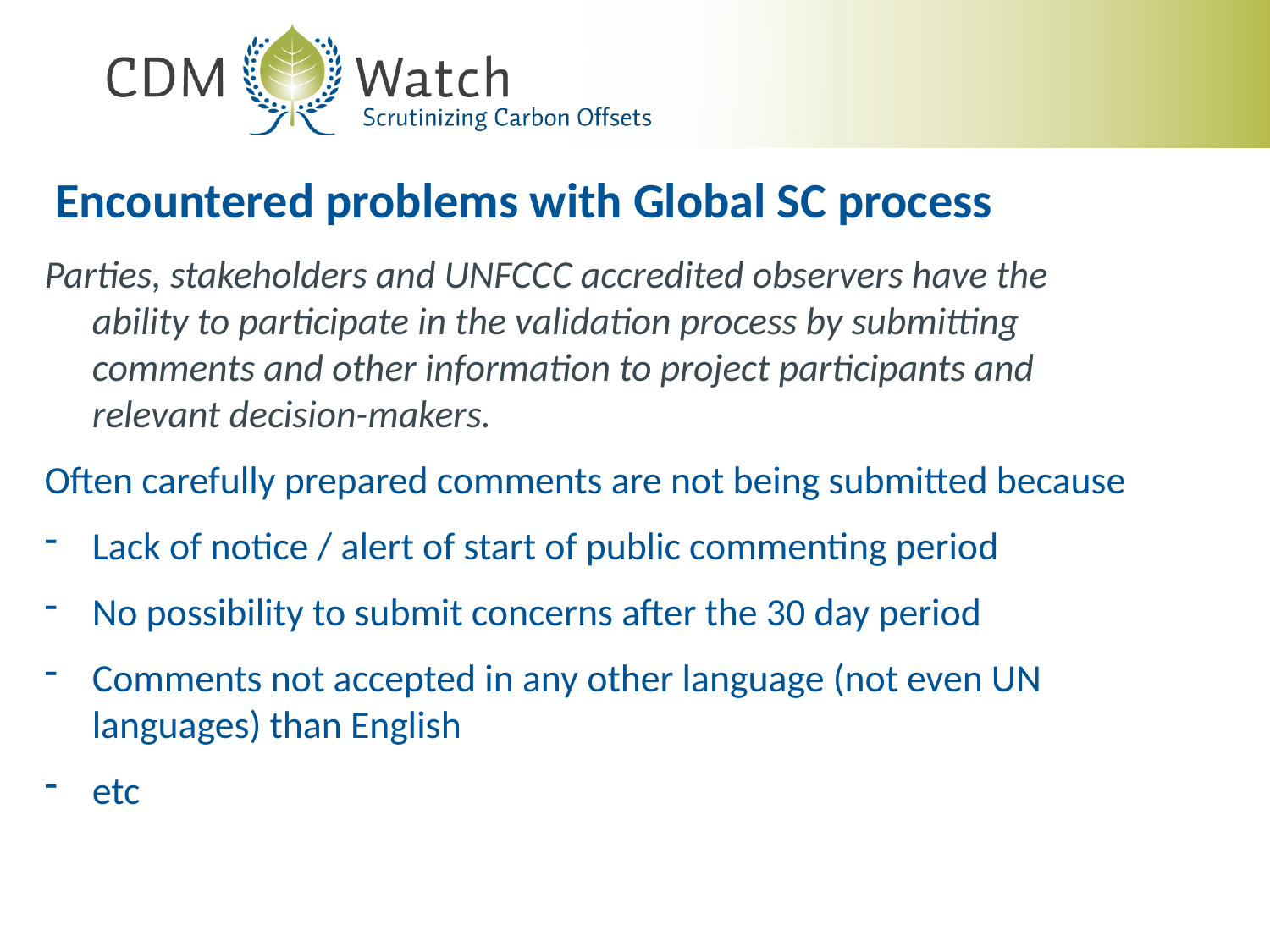

# Encountered problems with Global SC process
Parties, stakeholders and UNFCCC accredited observers have the ability to participate in the validation process by submitting comments and other information to project participants and relevant decision-makers.
Often carefully prepared comments are not being submitted because
Lack of notice / alert of start of public commenting period
No possibility to submit concerns after the 30 day period
Comments not accepted in any other language (not even UN languages) than English
etc